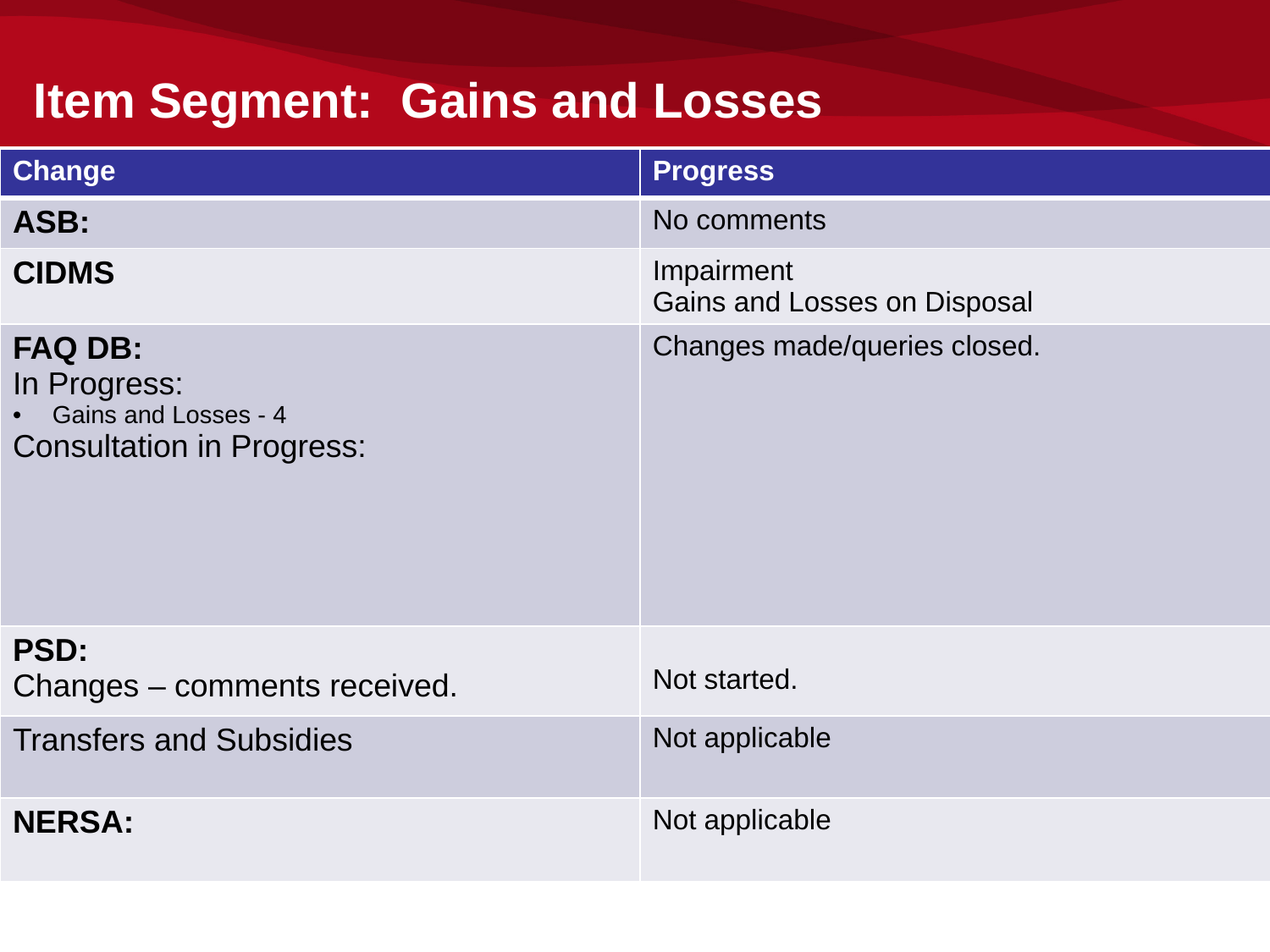

Item Segment:  Gains and Losses

| Change | Progress |
| --- | --- |
| ASB: | No comments |
| CIDMS | Impairment Gains and Losses on Disposal |
| FAQ DB: In Progress: Gains and Losses - 4 Consultation in Progress: | Changes made/queries closed. |
| PSD: Changes – comments received. | Not started. |
| Transfers and Subsidies | Not applicable |
| NERSA: | Not applicable |